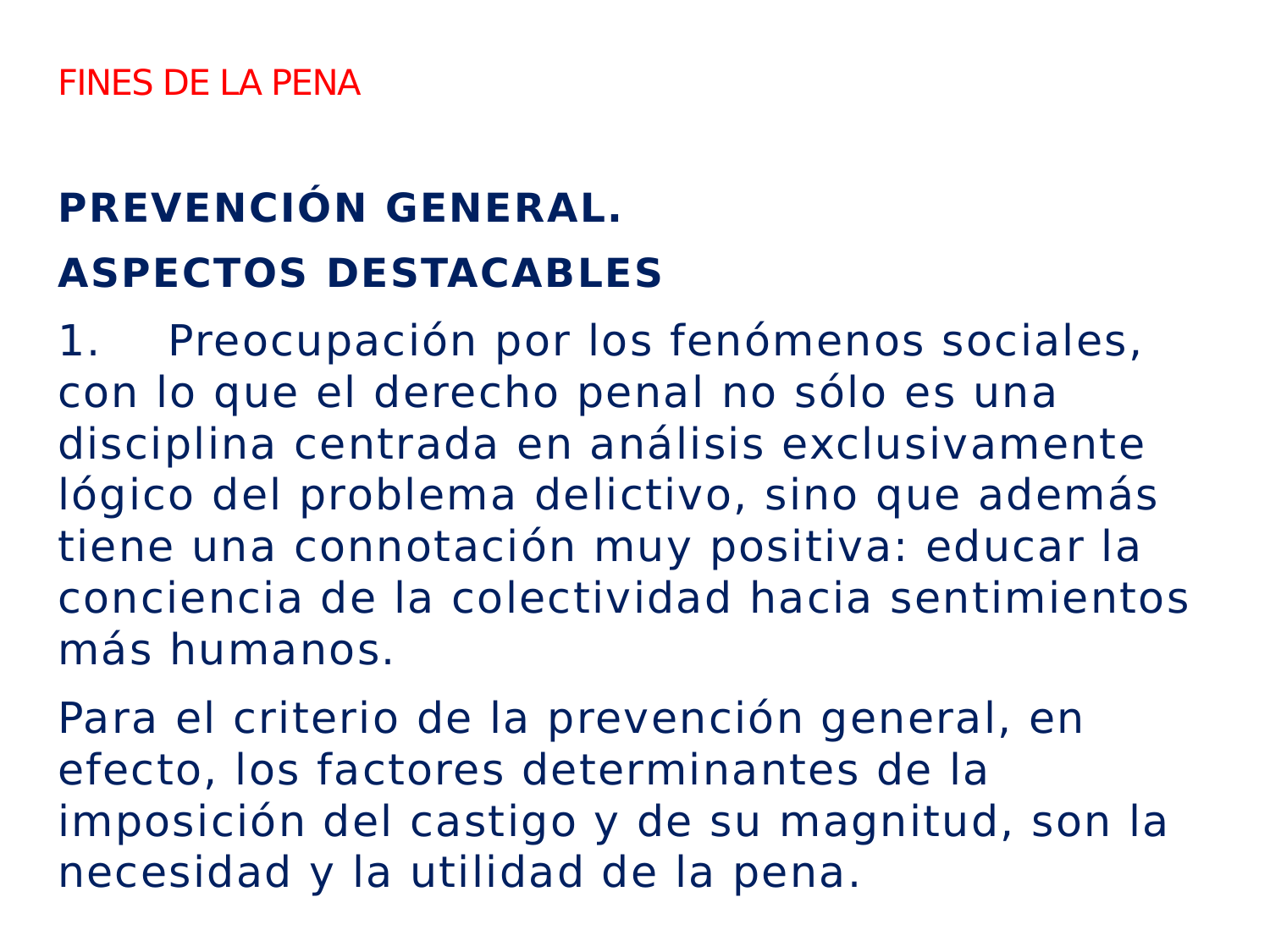

# FINES DE LA pena
PREVENCIÓN GENERAL.
ASPECTOS DESTACABLES
1.	Preocupación por los fenómenos sociales, con lo que el derecho penal no sólo es una disciplina centrada en análisis exclusivamente lógico del problema delictivo, sino que además tiene una connotación muy positiva: educar la conciencia de la colectividad hacia sentimientos más humanos.
Para el criterio de la prevención general, en efecto, los factores determinantes de la imposición del castigo y de su magnitud, son la necesidad y la utilidad de la pena.

19
Sebastian Valenzuela A. /El Salvador /Marzo 2013